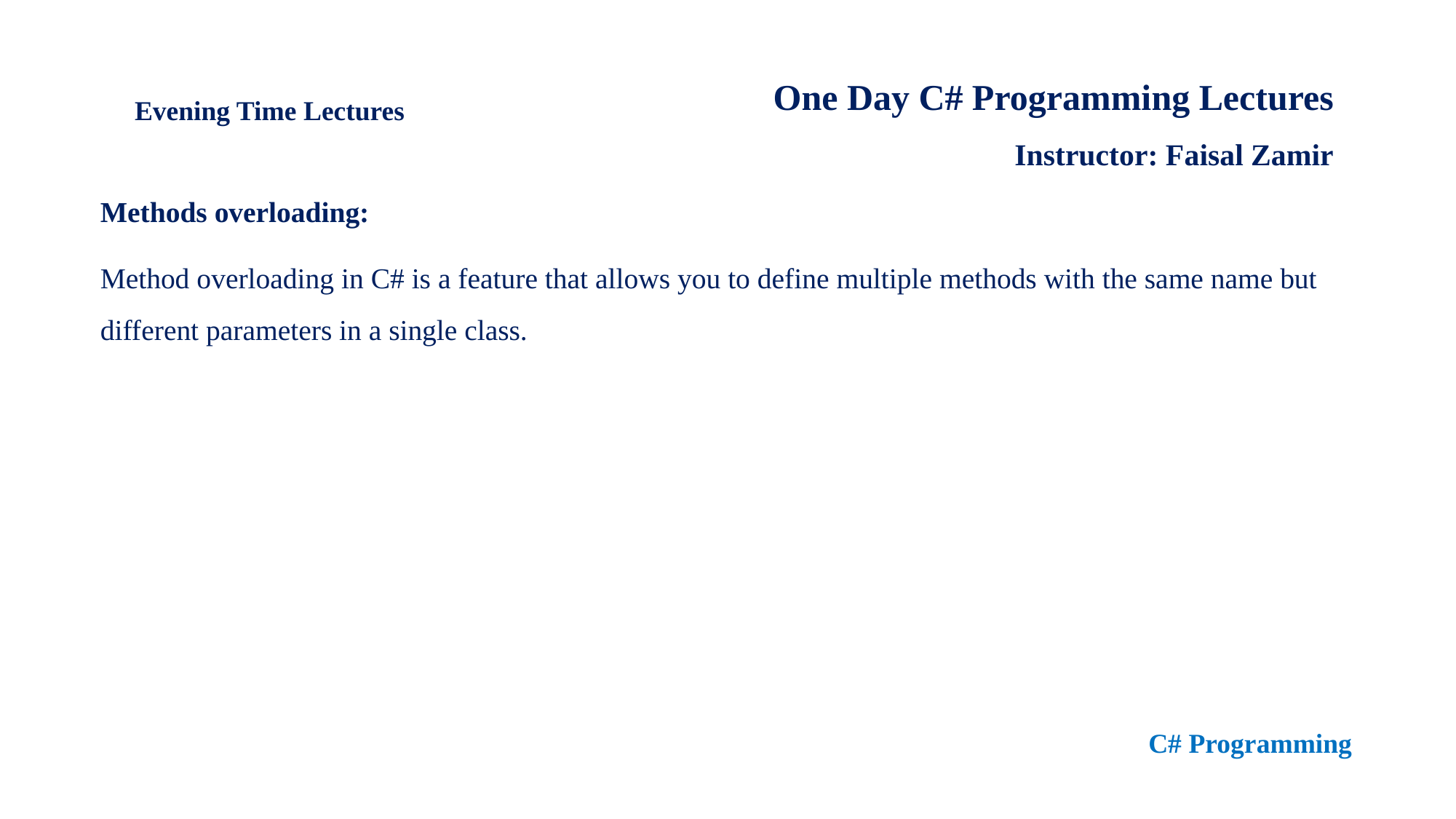

One Day C# Programming Lectures
Instructor: Faisal Zamir
Evening Time Lectures
Methods overloading:
Method overloading in C# is a feature that allows you to define multiple methods with the same name but different parameters in a single class.
C# Programming